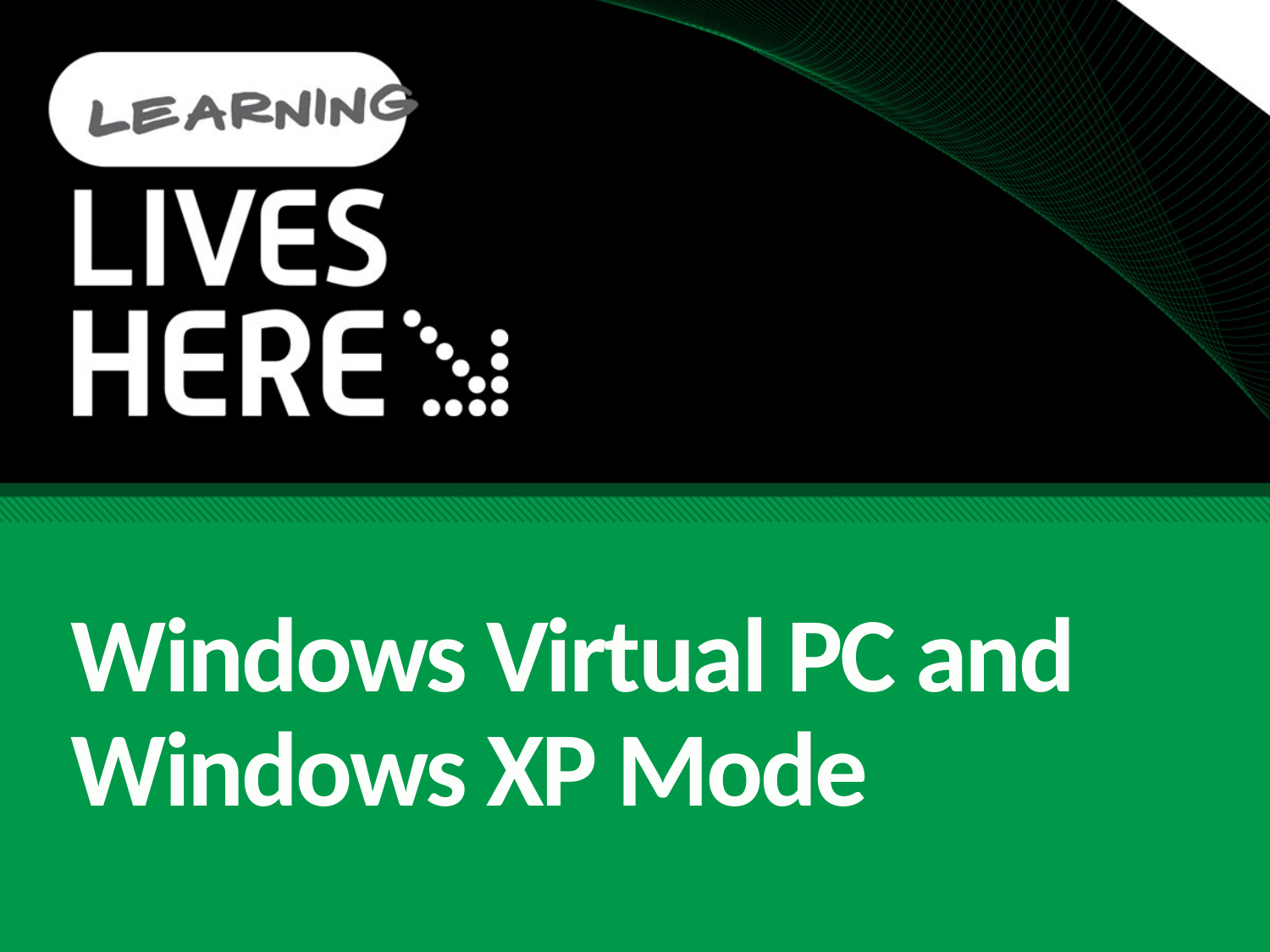

Windows Virtual PC and Windows XP Mode